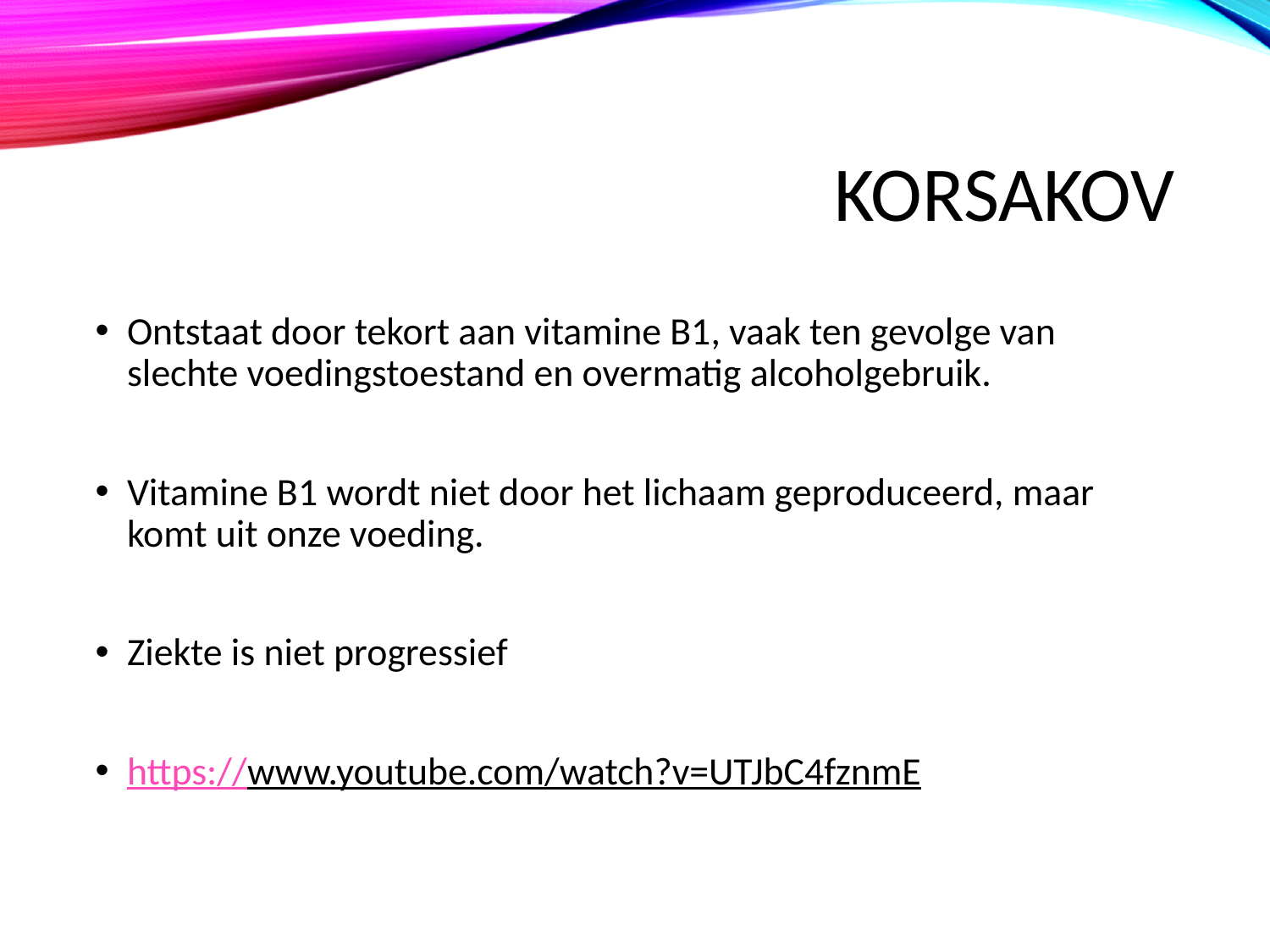

# Korsakov
Ontstaat door tekort aan vitamine B1, vaak ten gevolge van slechte voedingstoestand en overmatig alcoholgebruik.

Vitamine B1 wordt niet door het lichaam geproduceerd, maar komt uit onze voeding.

Ziekte is niet progressief

https://www.youtube.com/watch?v=UTJbC4fznmE